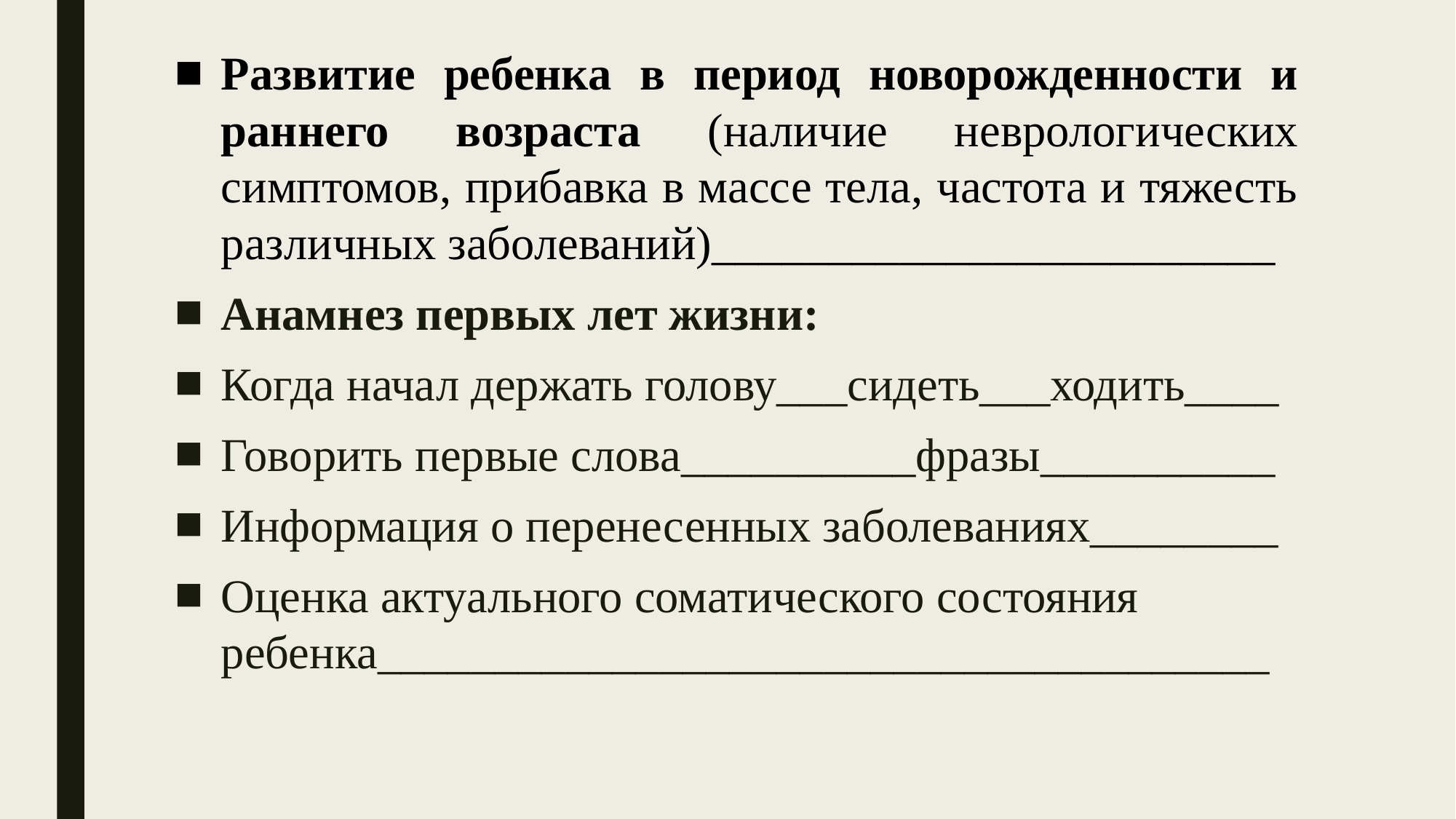

Развитие ребенка в период новорожденности и раннего возраста (наличие неврологических симптомов, прибавка в массе тела, частота и тяжесть различных заболеваний)________________________
Анамнез первых лет жизни:
Когда начал держать голову___сидеть___ходить____
Говорить первые слова__________фразы__________
Информация о перенесенных заболеваниях________
Оценка актуального соматического состояния ребенка______________________________________